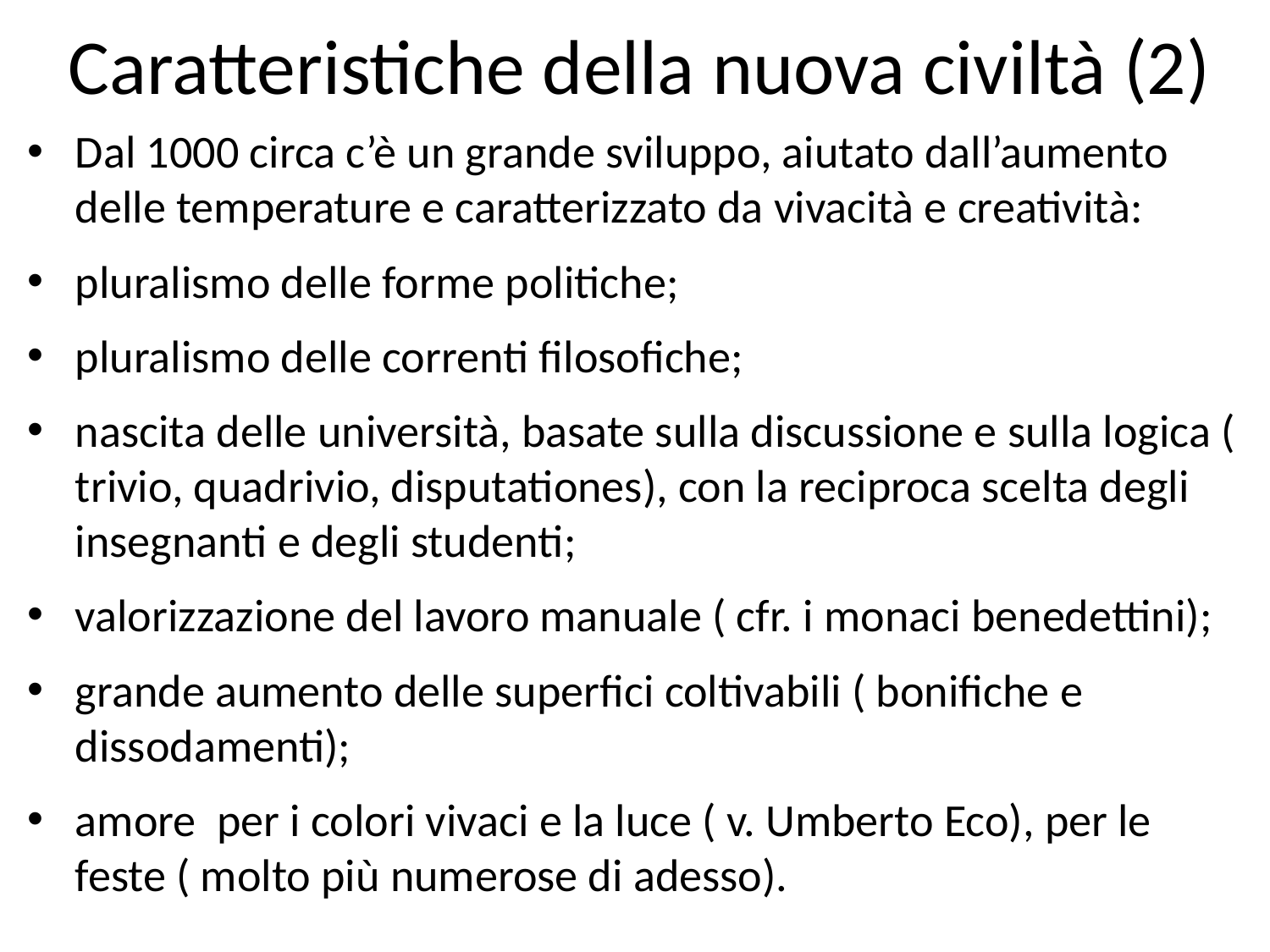

# Caratteristiche della nuova civiltà (2)
Dal 1000 circa c’è un grande sviluppo, aiutato dall’aumento delle temperature e caratterizzato da vivacità e creatività:
pluralismo delle forme politiche;
pluralismo delle correnti filosofiche;
nascita delle università, basate sulla discussione e sulla logica ( trivio, quadrivio, disputationes), con la reciproca scelta degli insegnanti e degli studenti;
valorizzazione del lavoro manuale ( cfr. i monaci benedettini);
grande aumento delle superfici coltivabili ( bonifiche e dissodamenti);
amore  per i colori vivaci e la luce ( v. Umberto Eco), per le feste ( molto più numerose di adesso).